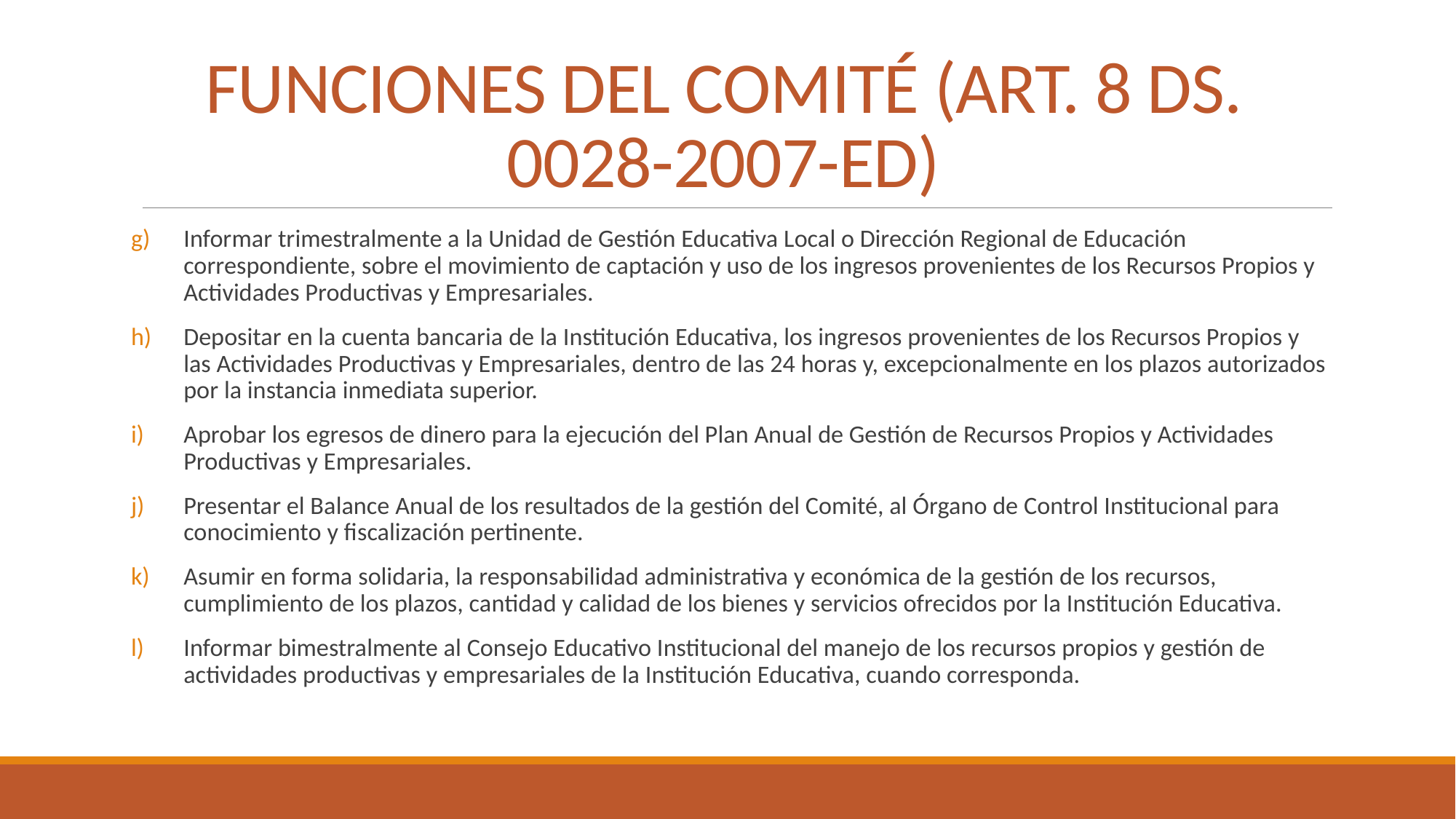

# FUNCIONES DEL COMITÉ (ART. 8 DS.  0028-2007-ED)
Informar trimestralmente a la Unidad de Gestión Educativa Local o Dirección Regional de Educación correspondiente, sobre el movimiento de captación y uso de los ingresos provenientes de los Recursos Propios y Actividades Productivas y Empresariales.
Depositar en la cuenta bancaria de la Institución Educativa, los ingresos provenientes de los Recursos Propios y las Actividades Productivas y Empresariales, dentro de las 24 horas y, excepcionalmente en los plazos autorizados por la instancia inmediata superior.
Aprobar los egresos de dinero para la ejecución del Plan Anual de Gestión de Recursos Propios y Actividades Productivas y Empresariales.
Presentar el Balance Anual de los resultados de la gestión del Comité, al Órgano de Control Institucional para conocimiento y fiscalización pertinente.
Asumir en forma solidaria, la responsabilidad administrativa y económica de la gestión de los recursos, cumplimiento de los plazos, cantidad y calidad de los bienes y servicios ofrecidos por la Institución Educativa.
Informar bimestralmente al Consejo Educativo Institucional del manejo de los recursos propios y gestión de actividades productivas y empresariales de la Institución Educativa, cuando corresponda.